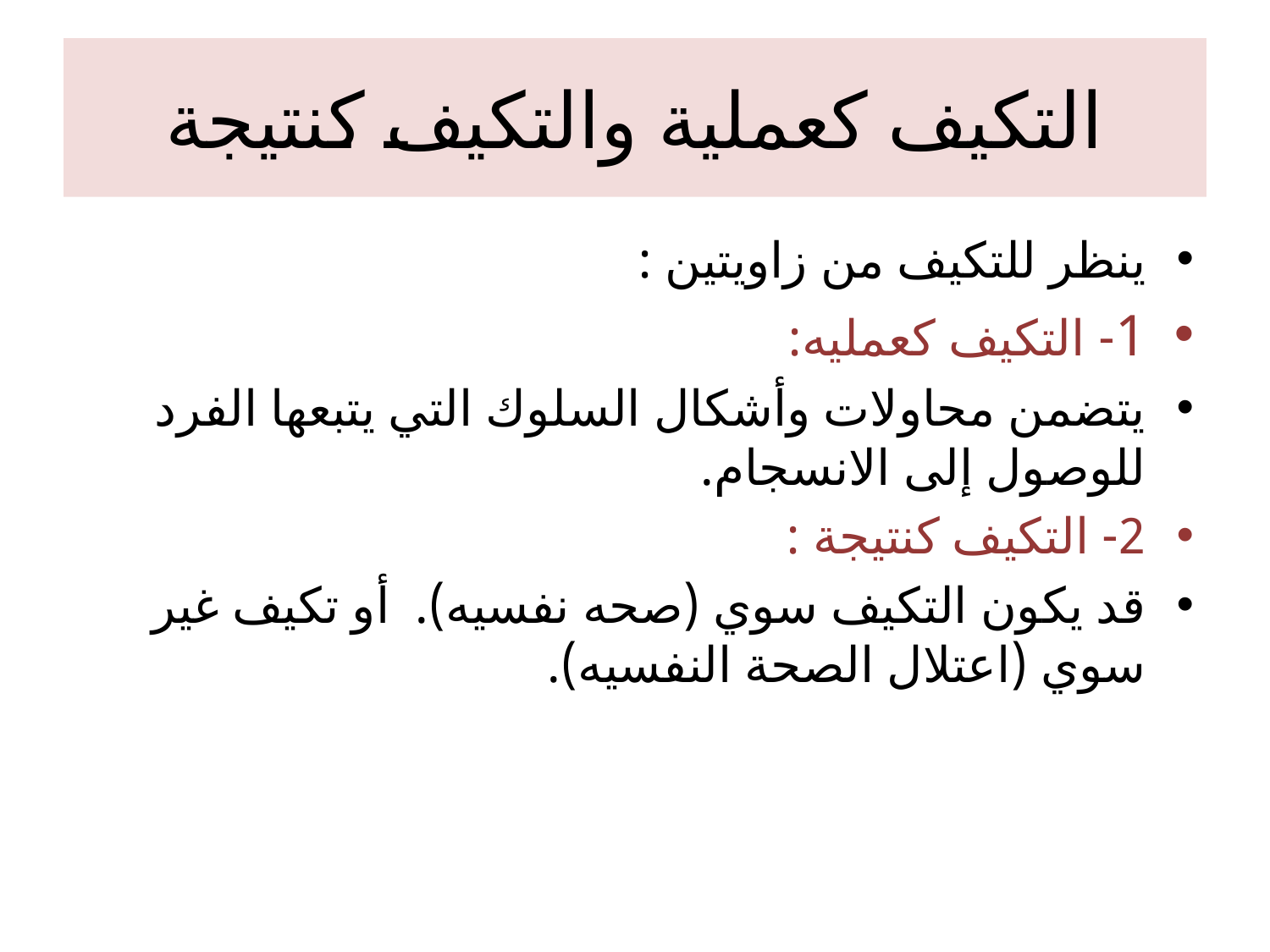

# التكيف كعملية والتكيف كنتيجة
ينظر للتكيف من زاويتين :
1- التكيف كعمليه:
يتضمن محاولات وأشكال السلوك التي يتبعها الفرد للوصول إلى الانسجام.
2- التكيف كنتيجة :
قد يكون التكيف سوي (صحه نفسيه).  أو تكيف غير سوي (اعتلال الصحة النفسيه).